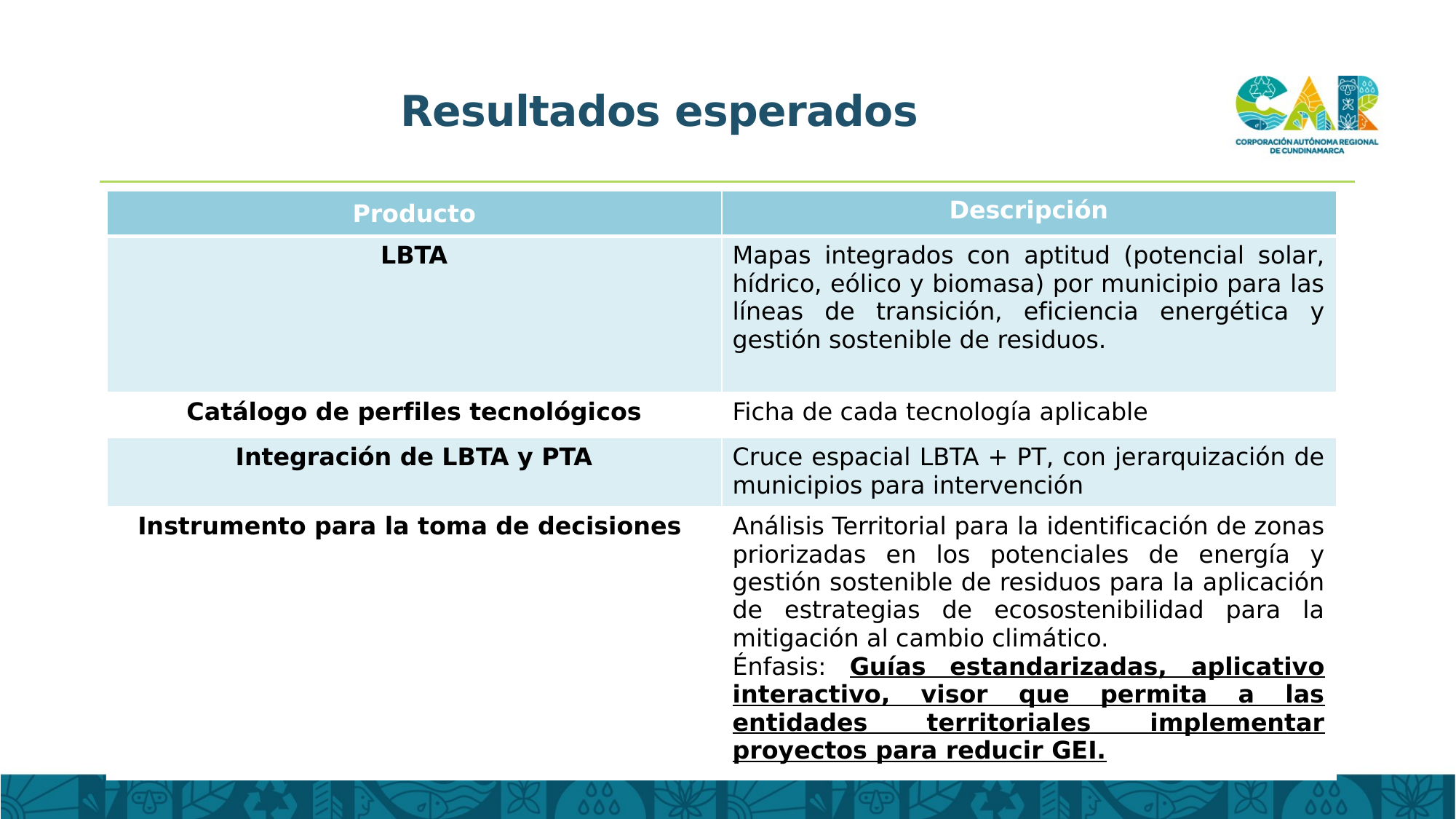

# Resultados esperados
| Producto | Descripción |
| --- | --- |
| LBTA | Mapas integrados con aptitud (potencial solar, hídrico, eólico y biomasa) por municipio para las líneas de transición, eficiencia energética y gestión sostenible de residuos. |
| Catálogo de perfiles tecnológicos | Ficha de cada tecnología aplicable |
| Integración de LBTA y PTA | Cruce espacial LBTA + PT, con jerarquización de municipios para intervención |
| Instrumento para la toma de decisiones | Análisis Territorial para la identificación de zonas priorizadas en los potenciales de energía y gestión sostenible de residuos para la aplicación de estrategias de ecosostenibilidad para la mitigación al cambio climático. Énfasis: Guías estandarizadas, aplicativo interactivo, visor que permita a las entidades territoriales implementar proyectos para reducir GEI. |